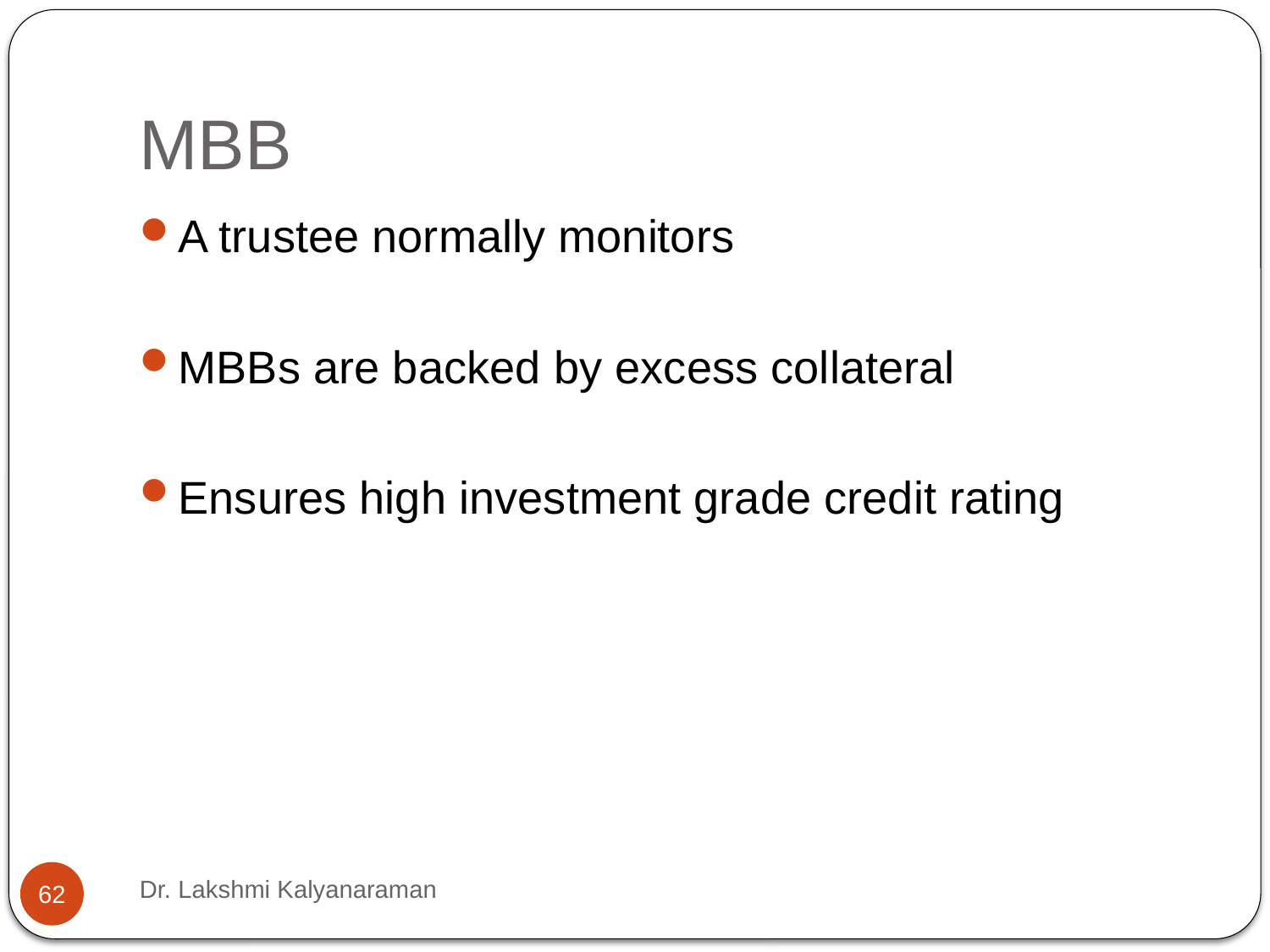

# MBB
A trustee normally monitors

MBBs are backed by excess collateral

Ensures high investment grade credit rating
Dr. Lakshmi Kalyanaraman
62